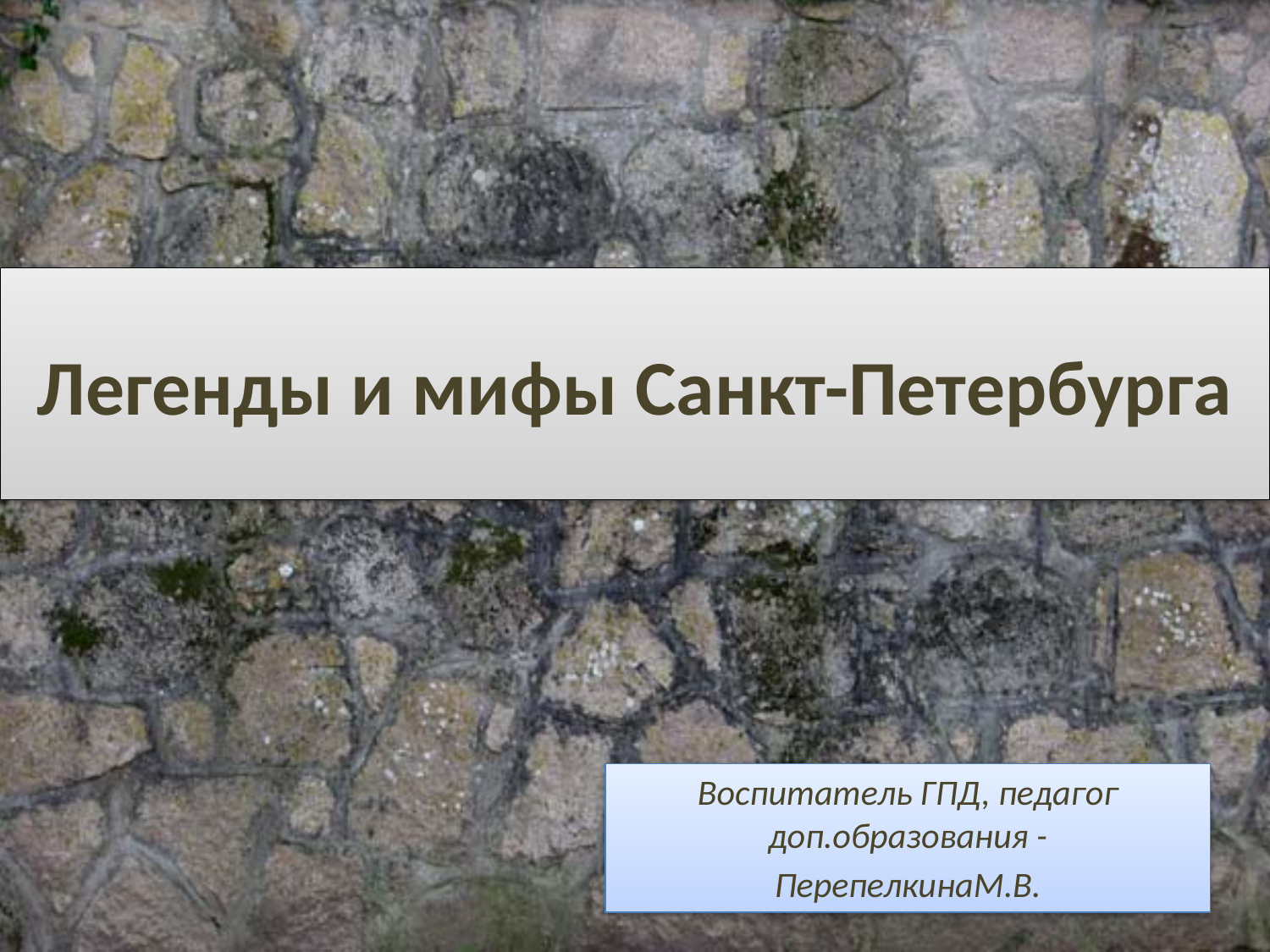

# Легенды и мифы Санкт-Петербурга
Воспитатель ГПД, педагог доп.образования -
ПерепелкинаМ.В.